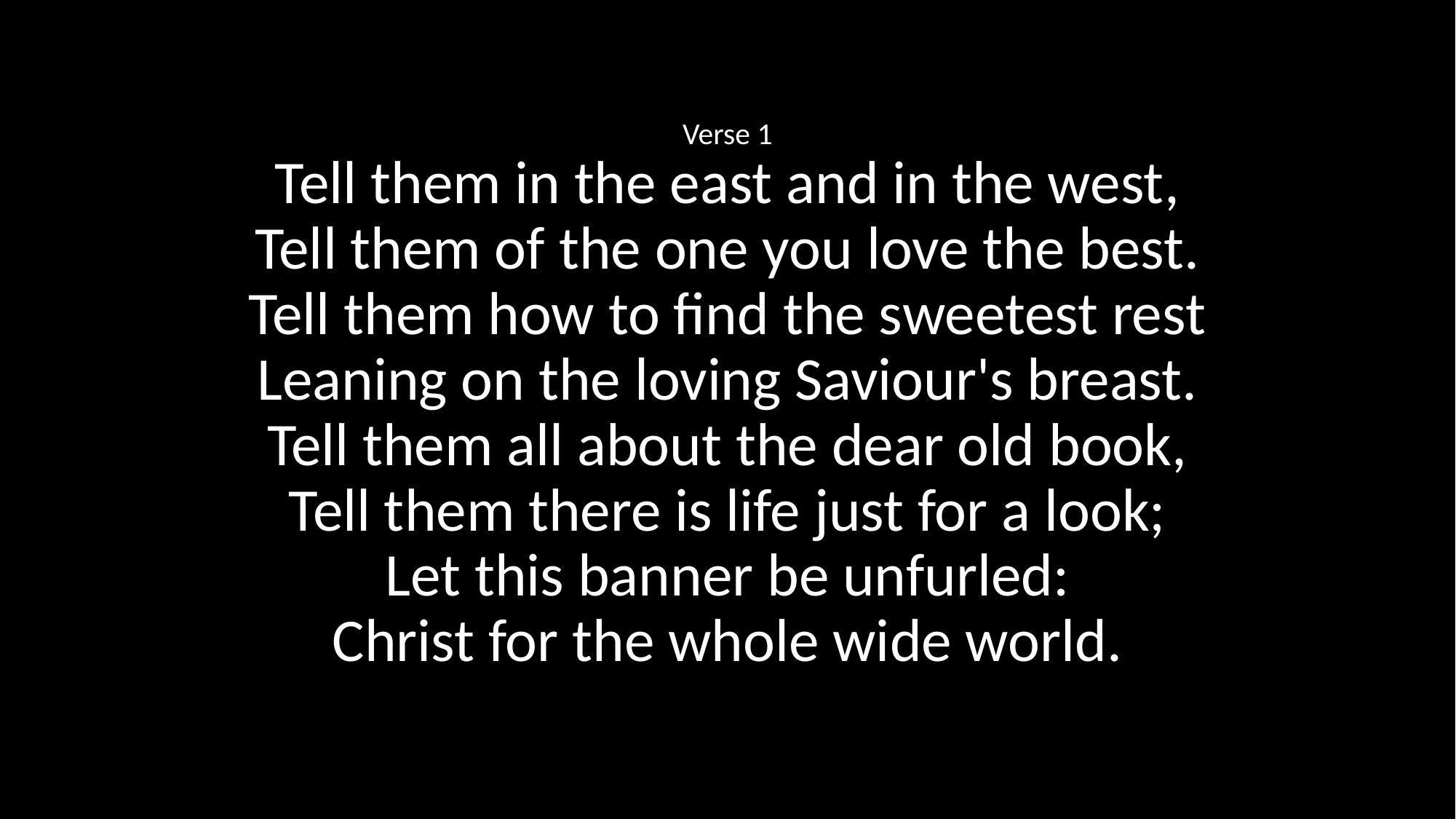

Verse 1
Tell them in the east and in the west,
Tell them of the one you love the best.
Tell them how to find the sweetest rest
Leaning on the loving Saviour's breast.
Tell them all about the dear old book,
Tell them there is life just for a look;
Let this banner be unfurled:
Christ for the whole wide world.